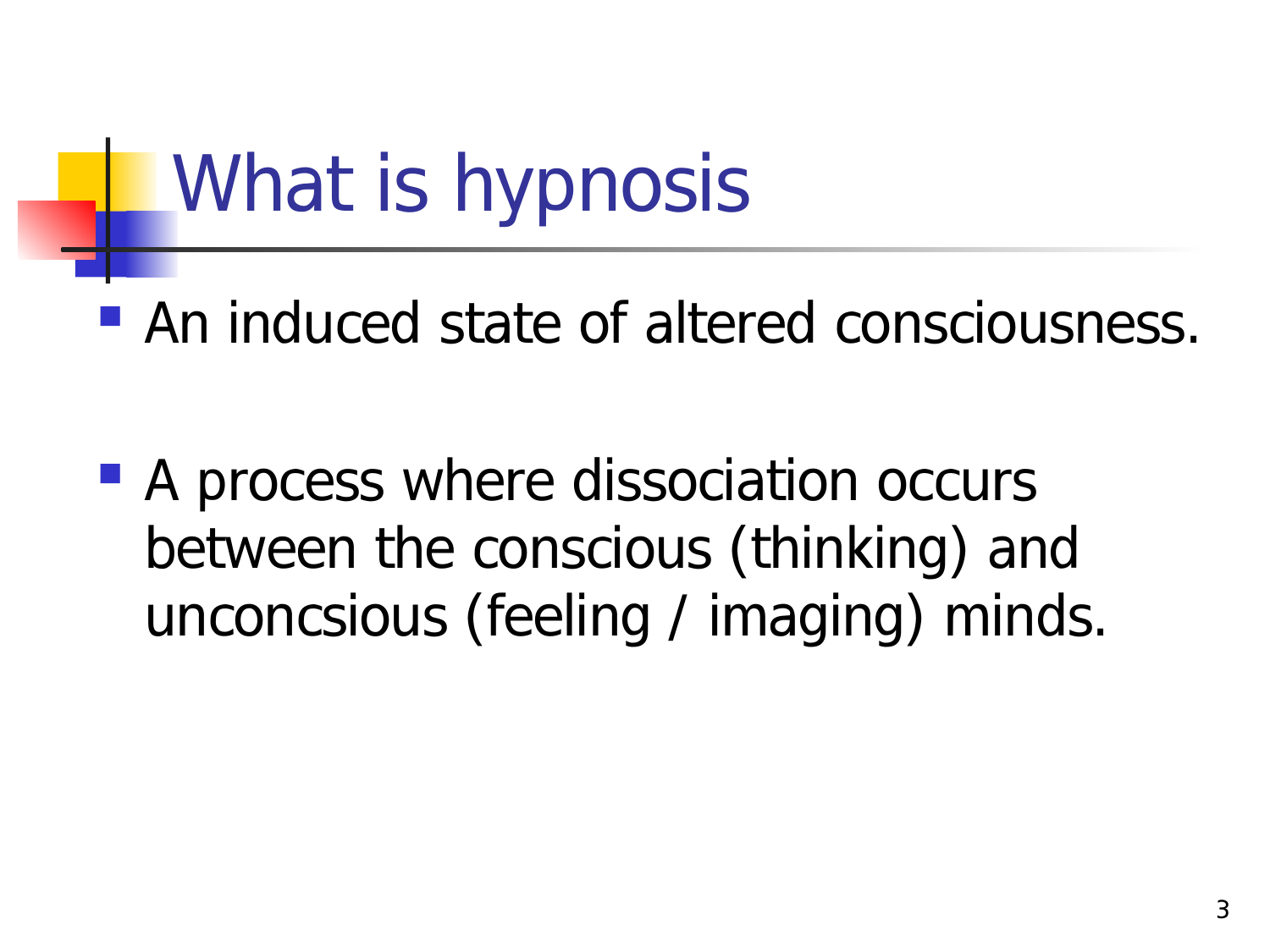

# What is hypnosis
An induced state of altered consciousness.

A process where dissociation occurs between the conscious (thinking) and unconcsious (feeling / imaging) minds.

3